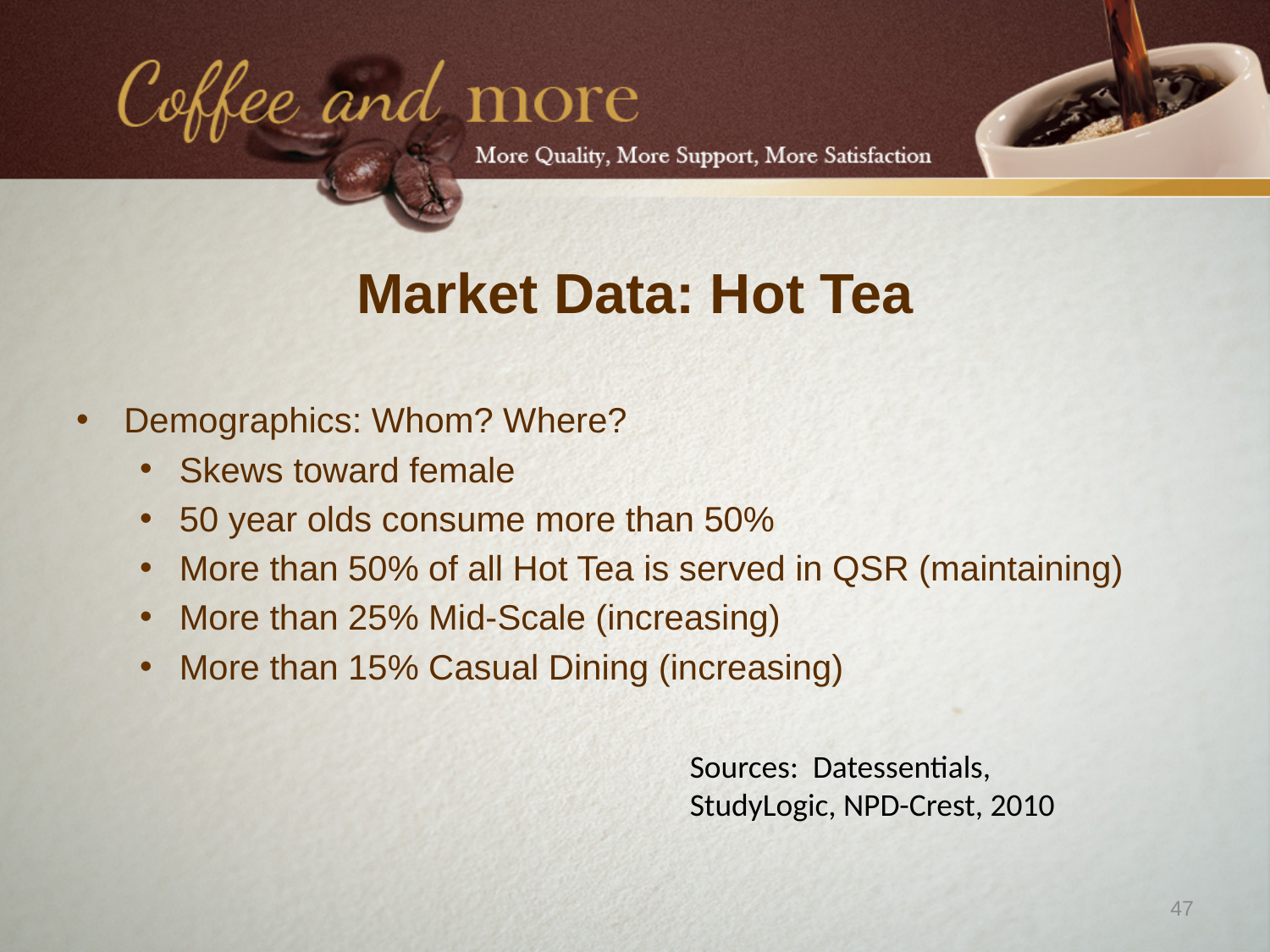

Market Data: Hot Tea
Demographics: Whom? Where?
Skews toward female
50 year olds consume more than 50%
More than 50% of all Hot Tea is served in QSR (maintaining)
More than 25% Mid-Scale (increasing)
More than 15% Casual Dining (increasing)

Sources:  Datessentials, StudyLogic, NPD-Crest, 2010
47